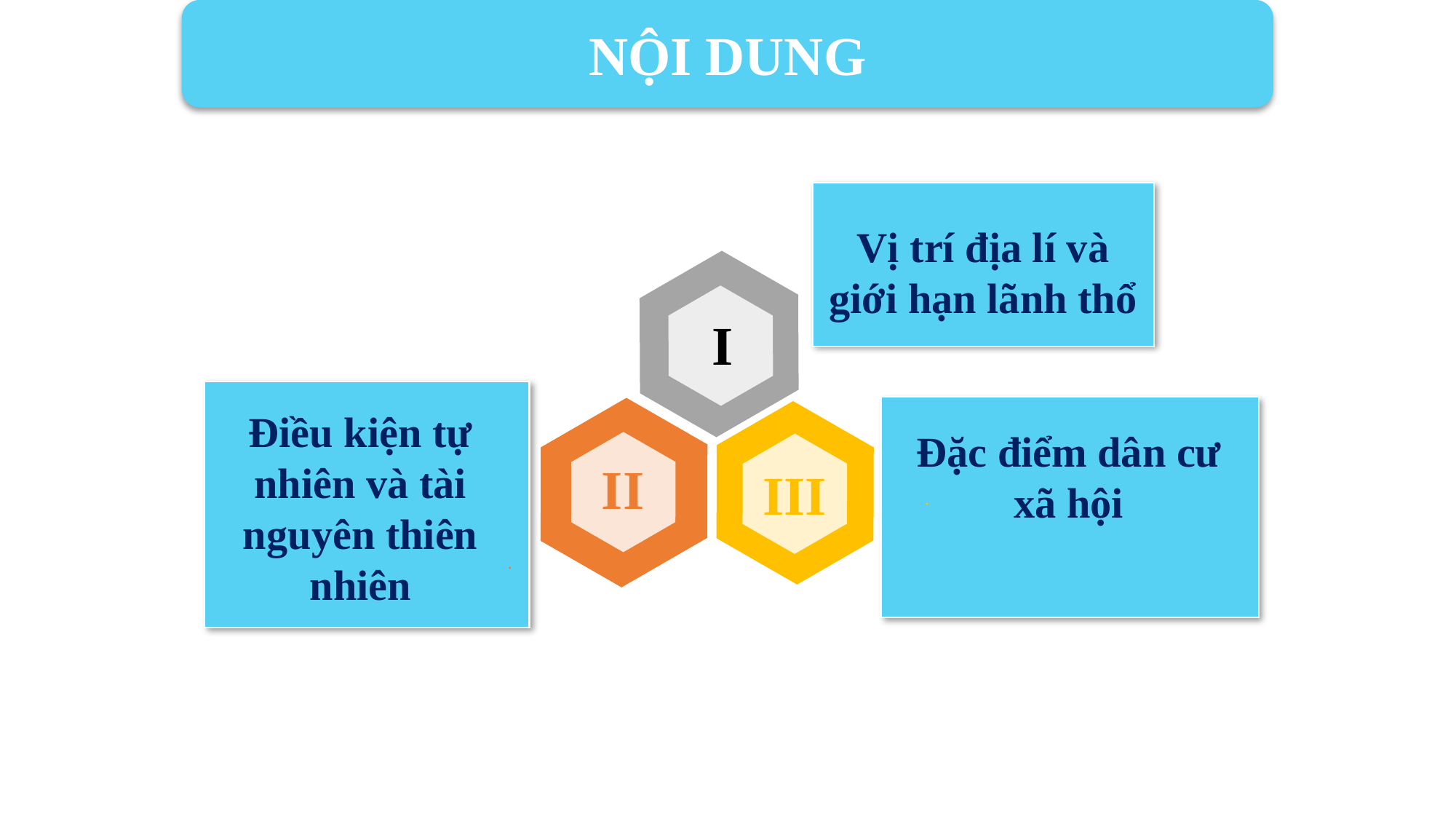

NỘI DUNG

Vị trí địa lí và giới hạn lãnh thổ

I

Điều kiện tự nhiên và tài nguyên thiên nhiên
.

Đặc điểm dân cư
xã hội
.

II
III